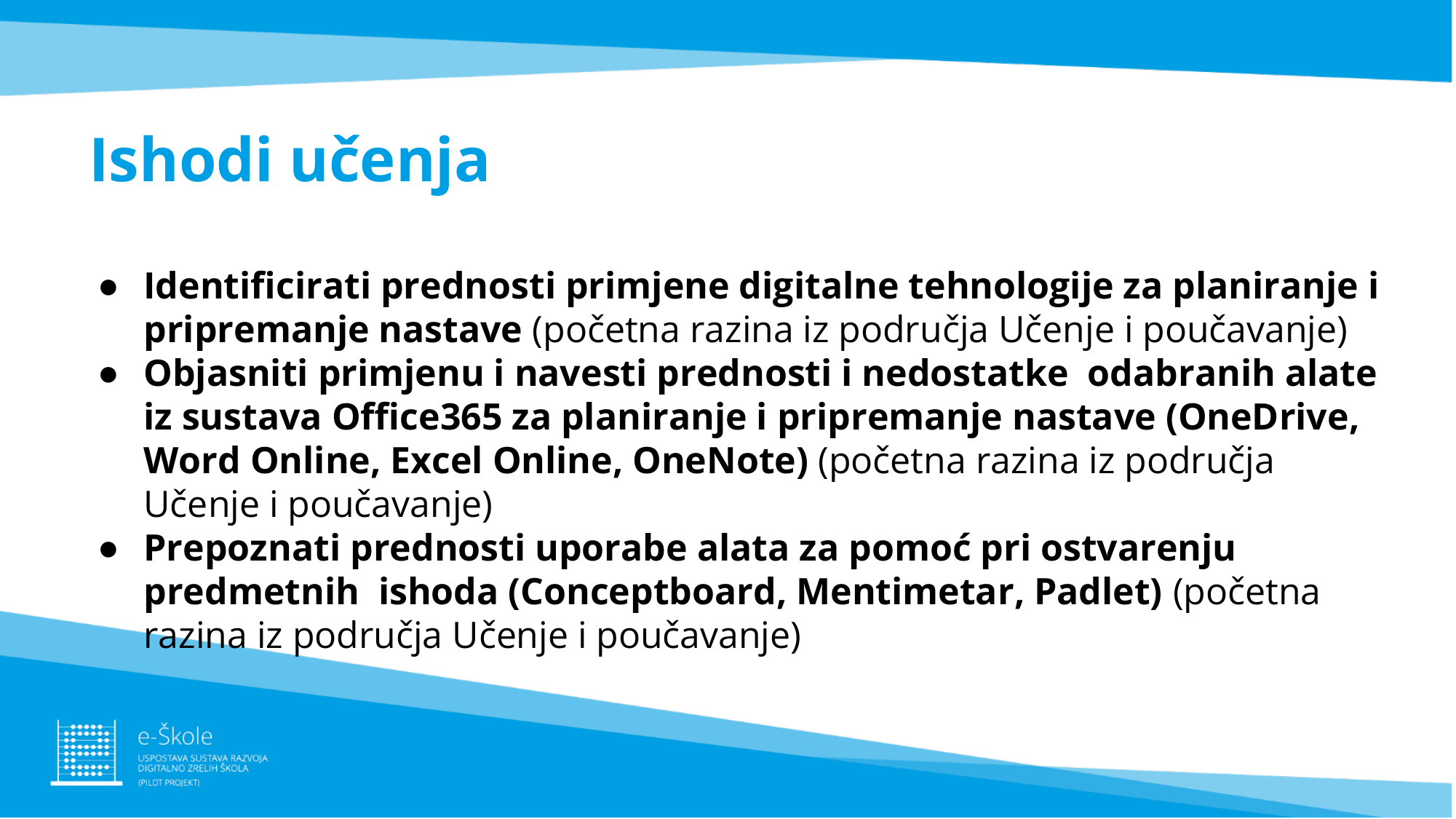

# Ishodi učenja
Identificirati prednosti primjene digitalne tehnologije za planiranje i pripremanje nastave (početna razina iz područja Učenje i poučavanje)
Objasniti primjenu i navesti prednosti i nedostatke  odabranih alate iz sustava Office365 za planiranje i pripremanje nastave (OneDrive, Word Online, Excel Online, OneNote) (početna razina iz područja Učenje i poučavanje)
Prepoznati prednosti uporabe alata za pomoć pri ostvarenju predmetnih  ishoda (Conceptboard, Mentimetar, Padlet) (početna razina iz područja Učenje i poučavanje)